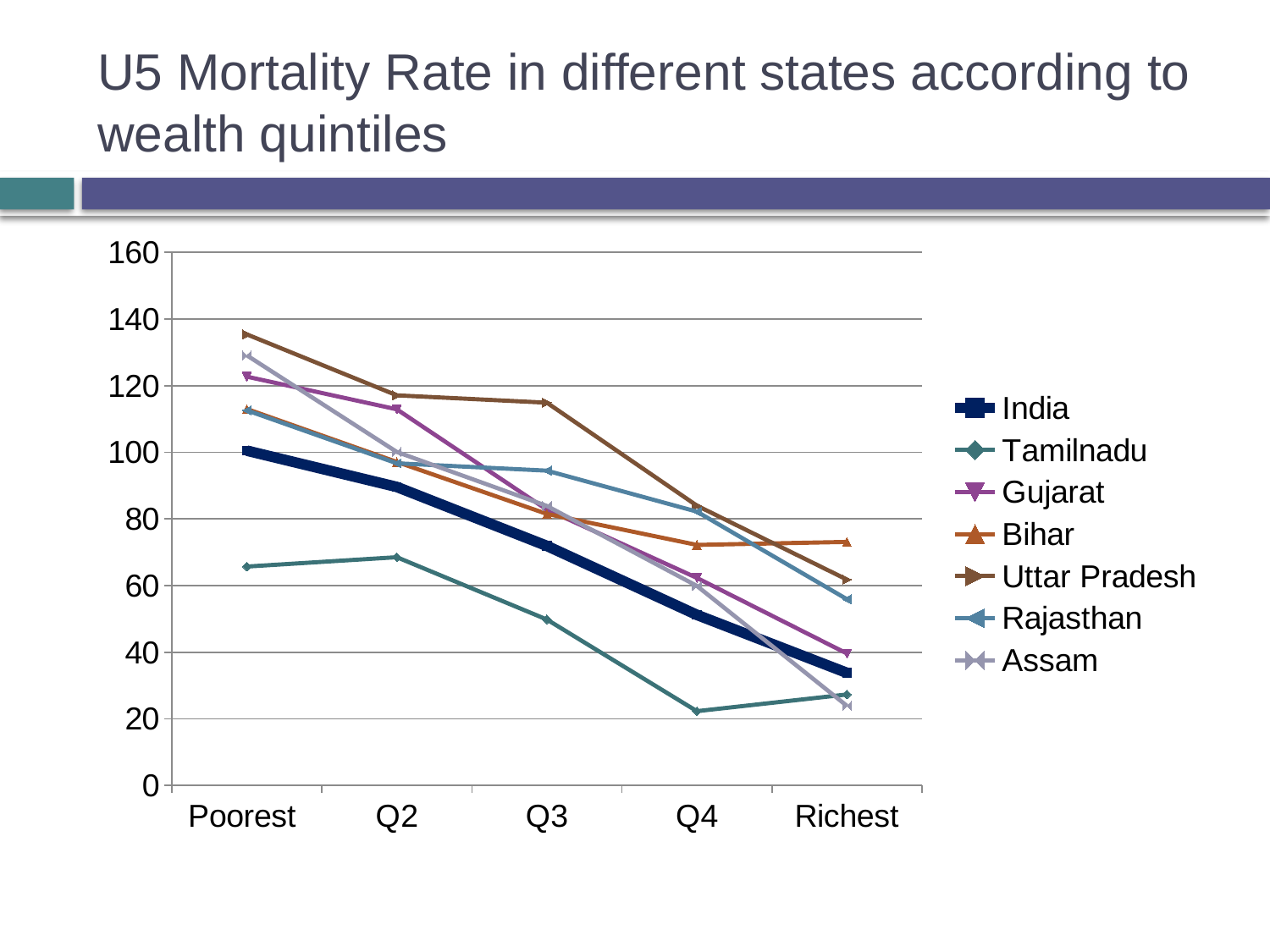

# U5 Mortality Rate in different states according to wealth quintiles

### Chart

| Category | India | Tamilnadu | Gujarat | Bihar | Uttar Pradesh | Rajasthan | Assam |
|---|---|---|---|---|---|---|---|
| Poorest  | 100.5 | 65.7 | 122.7 | 113.0 | 135.4 | 112.6 | 129.1 |
| Q2 | 89.6 | 68.5 | 112.9 | 97.1 | 117.1 | 96.7 | 100.1 |
| Q3 | 71.9 | 49.8 | 82.8 | 81.5 | 114.9 | 94.5 | 83.9 |
| Q4 | 51.2 | 22.3 | 62.3 | 72.2 | 84.0 | 82.2 | 59.9 |
| Richest | 33.800000000000004 | 27.3 | 39.6 | 73.1 | 61.8 | 55.9 | 23.9 |